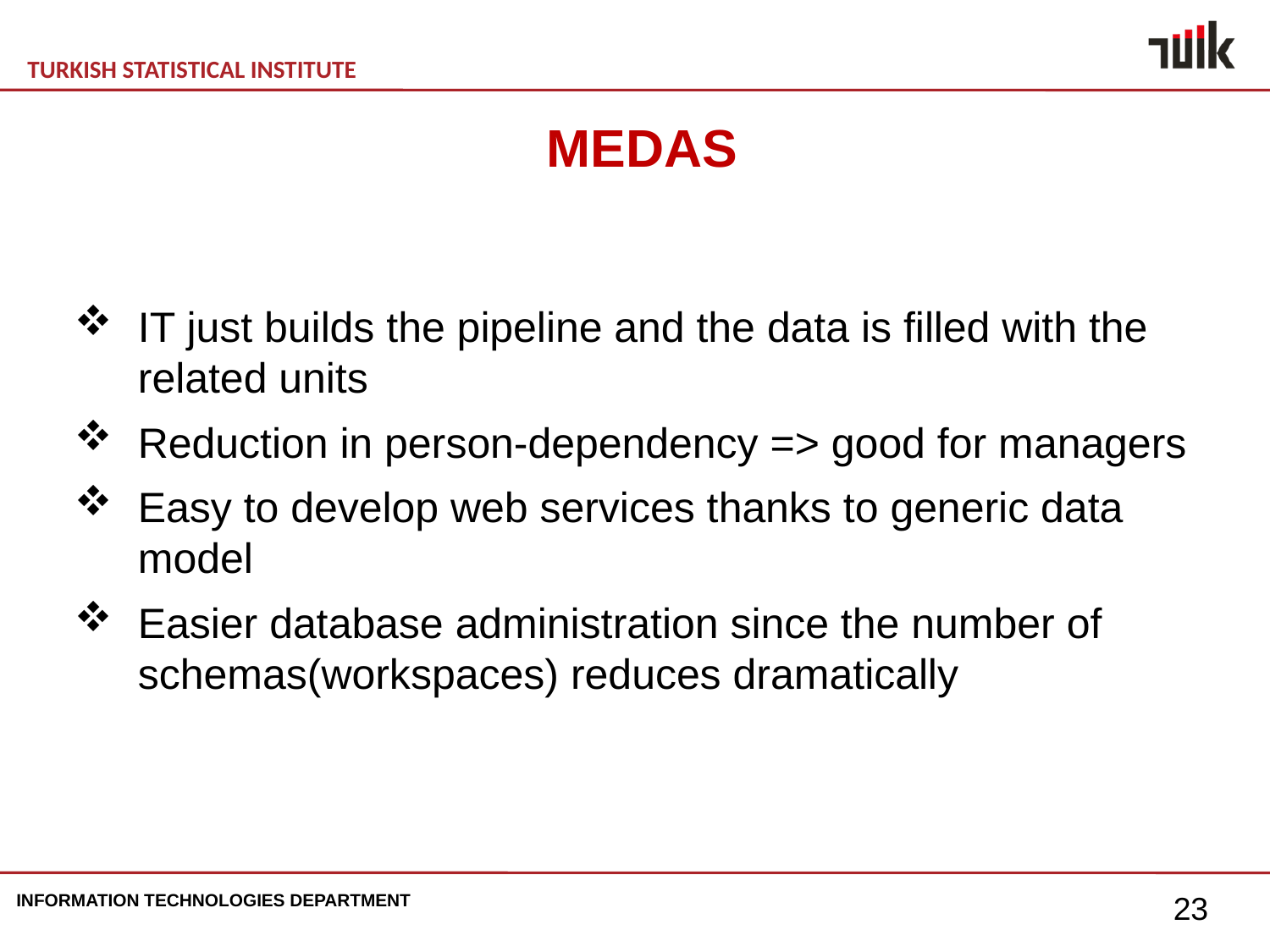

MEDAS

IT just builds the pipeline and the data is filled with the related units
Reduction in person-dependency => good for managers
Easy to develop web services thanks to generic data model
Easier database administration since the number of schemas(workspaces) reduces dramatically